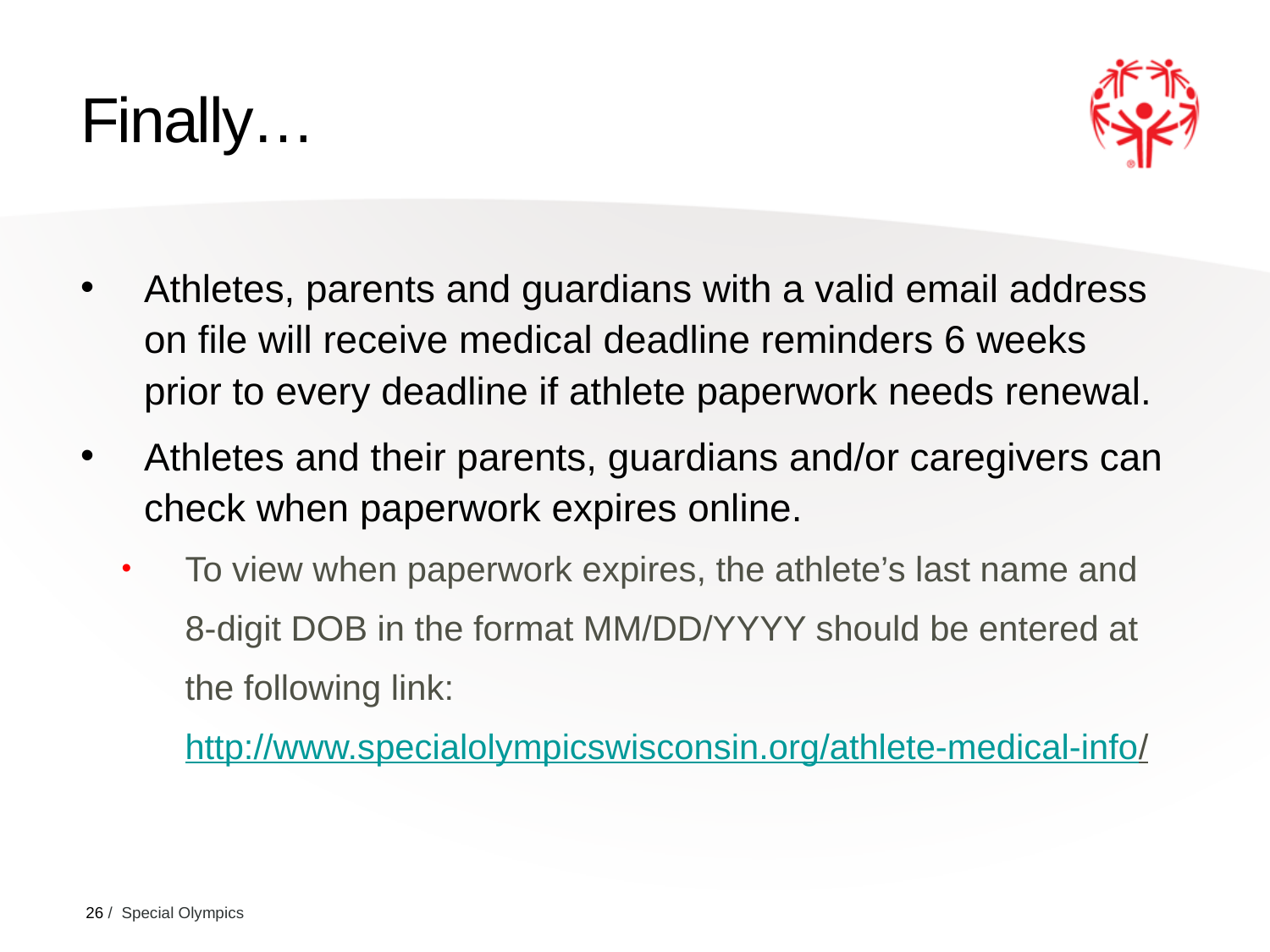

# Finally…
Athletes, parents and guardians with a valid email address on file will receive medical deadline reminders 6 weeks prior to every deadline if athlete paperwork needs renewal.
Athletes and their parents, guardians and/or caregivers can check when paperwork expires online.
To view when paperwork expires, the athlete’s last name and 8-digit DOB in the format MM/DD/YYYY should be entered at the following link: http://www.specialolympicswisconsin.org/athlete-medical-info/

26 /  Special Olympics